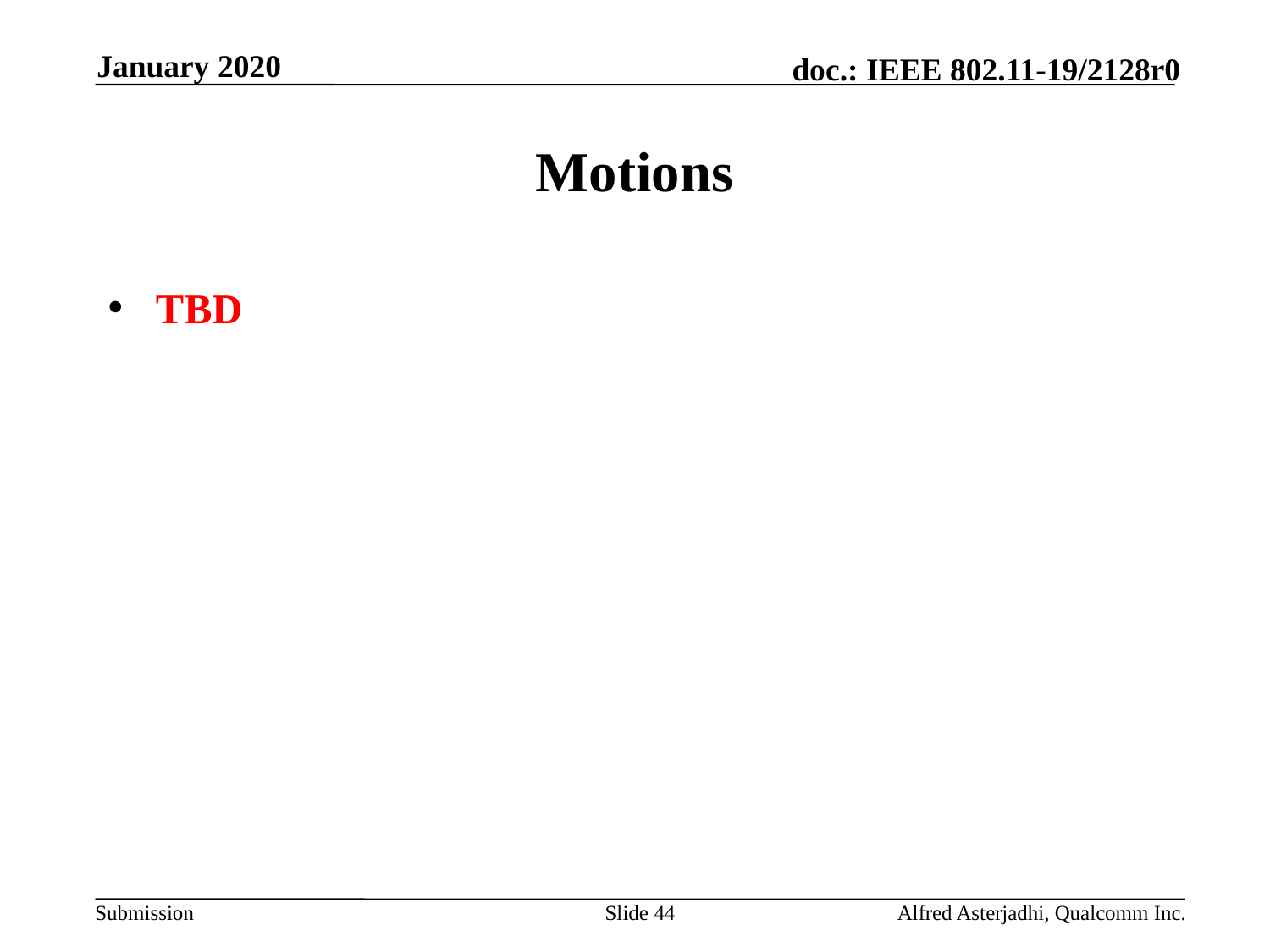

January 2020
# Motions
TBD
Slide 44
Alfred Asterjadhi, Qualcomm Inc.